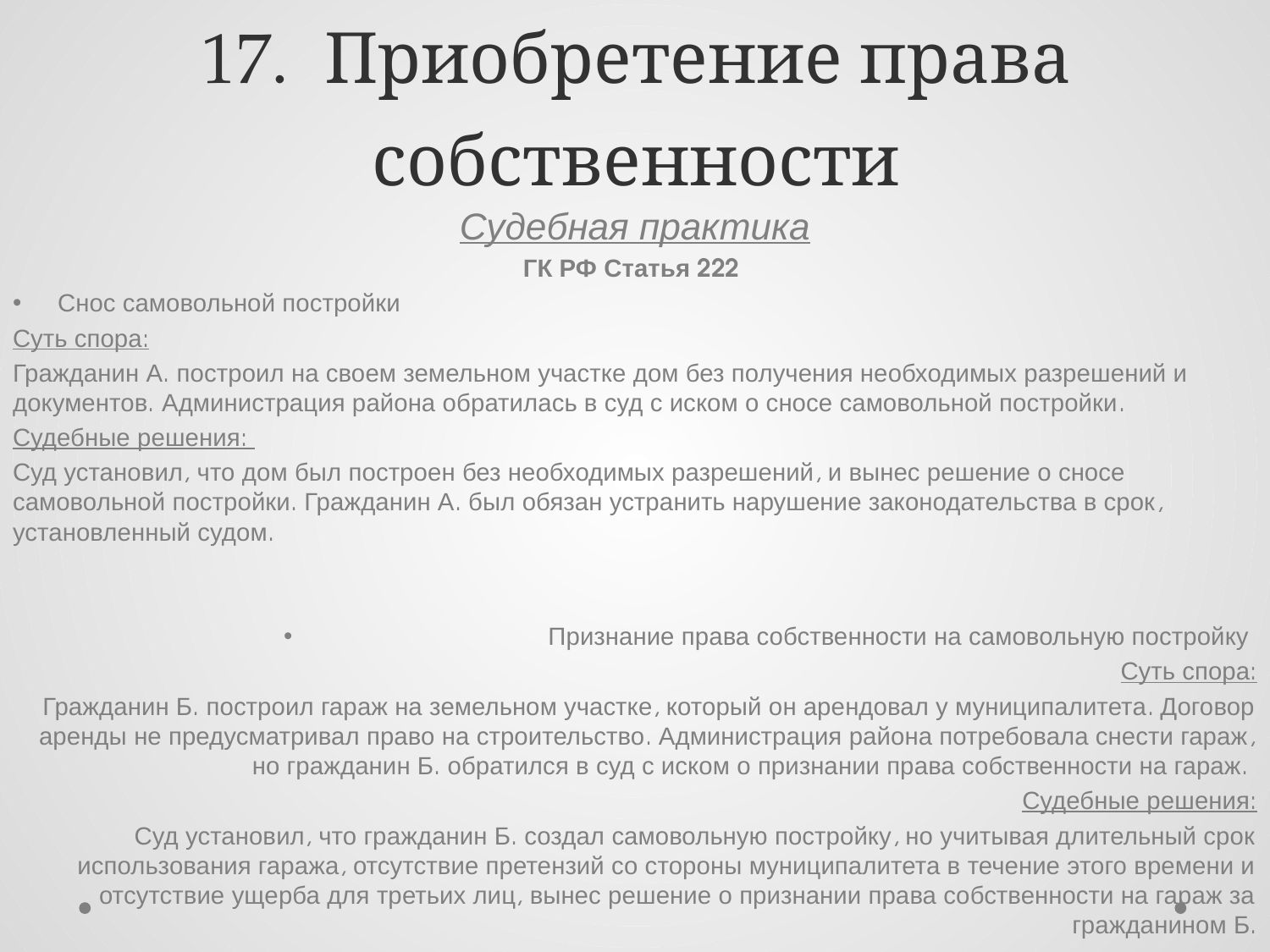

# 17.  Приобретение права собственности
Судебная практика
ГК РФ Статья 222
Снос самовольной постройки
Суть спора:
Гражданин А. построил на своем земельном участке дом без получения необходимых разрешений и документов. Администрация района обратилась в суд с иском о сносе самовольной постройки.
Судебные решения:
Суд установил, что дом был построен без необходимых разрешений, и вынес решение о сносе самовольной постройки. Гражданин А. был обязан устранить нарушение законодательства в срок, установленный судом.

Признание права собственности на самовольную постройку
Суть спора:
Гражданин Б. построил гараж на земельном участке, который он арендовал у муниципалитета. Договор аренды не предусматривал право на строительство. Администрация района потребовала снести гараж, но гражданин Б. обратился в суд с иском о признании права собственности на гараж.
Судебные решения:
Суд установил, что гражданин Б. создал самовольную постройку, но учитывая длительный срок использования гаража, отсутствие претензий со стороны муниципалитета в течение этого времени и отсутствие ущерба для третьих лиц, вынес решение о признании права собственности на гараж за гражданином Б.